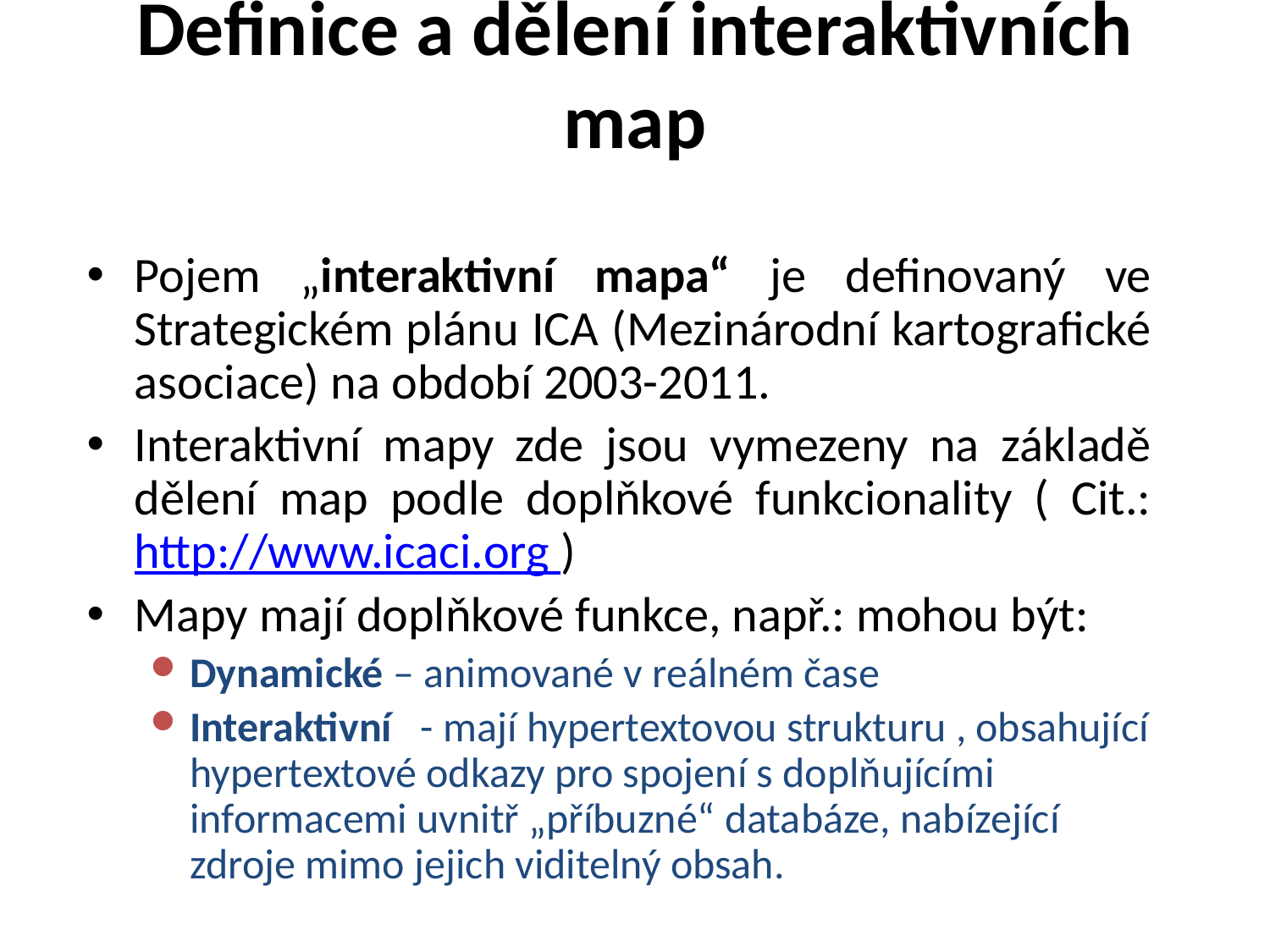

# Definice a dělení interaktivních map
Pojem „interaktivní mapa“ je definovaný ve Strategickém plánu ICA (Mezinárodní kartografické asociace) na období 2003-2011.
Interaktivní mapy zde jsou vymezeny na základě dělení map podle doplňkové funkcionality ( Cit.: http://www.icaci.org )
Mapy mají doplňkové funkce, např.: mohou být:
Dynamické – animované v reálném čase
Interaktivní   - mají hypertextovou strukturu , obsahující hypertextové odkazy pro spojení s doplňujícími informacemi uvnitř „příbuzné“ databáze, nabízející zdroje mimo jejich viditelný obsah.